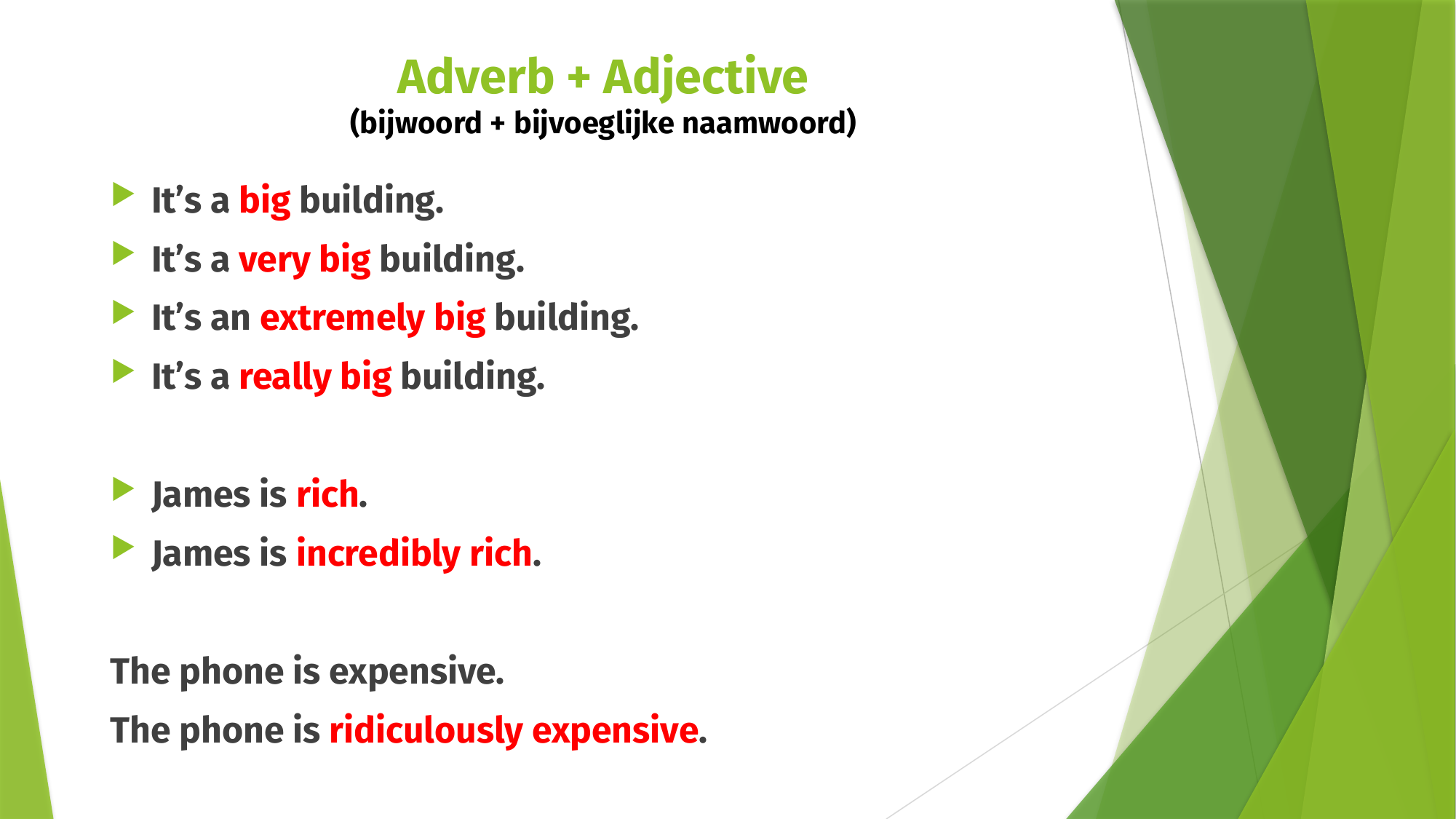

# Adverb + Adjective (bijwoord + bijvoeglijke naamwoord)
It’s a big building.
It’s a very big building.
It’s an extremely big building.
It’s a really big building.

James is rich.
James is incredibly rich.

The phone is expensive.
The phone is ridiculously expensive.